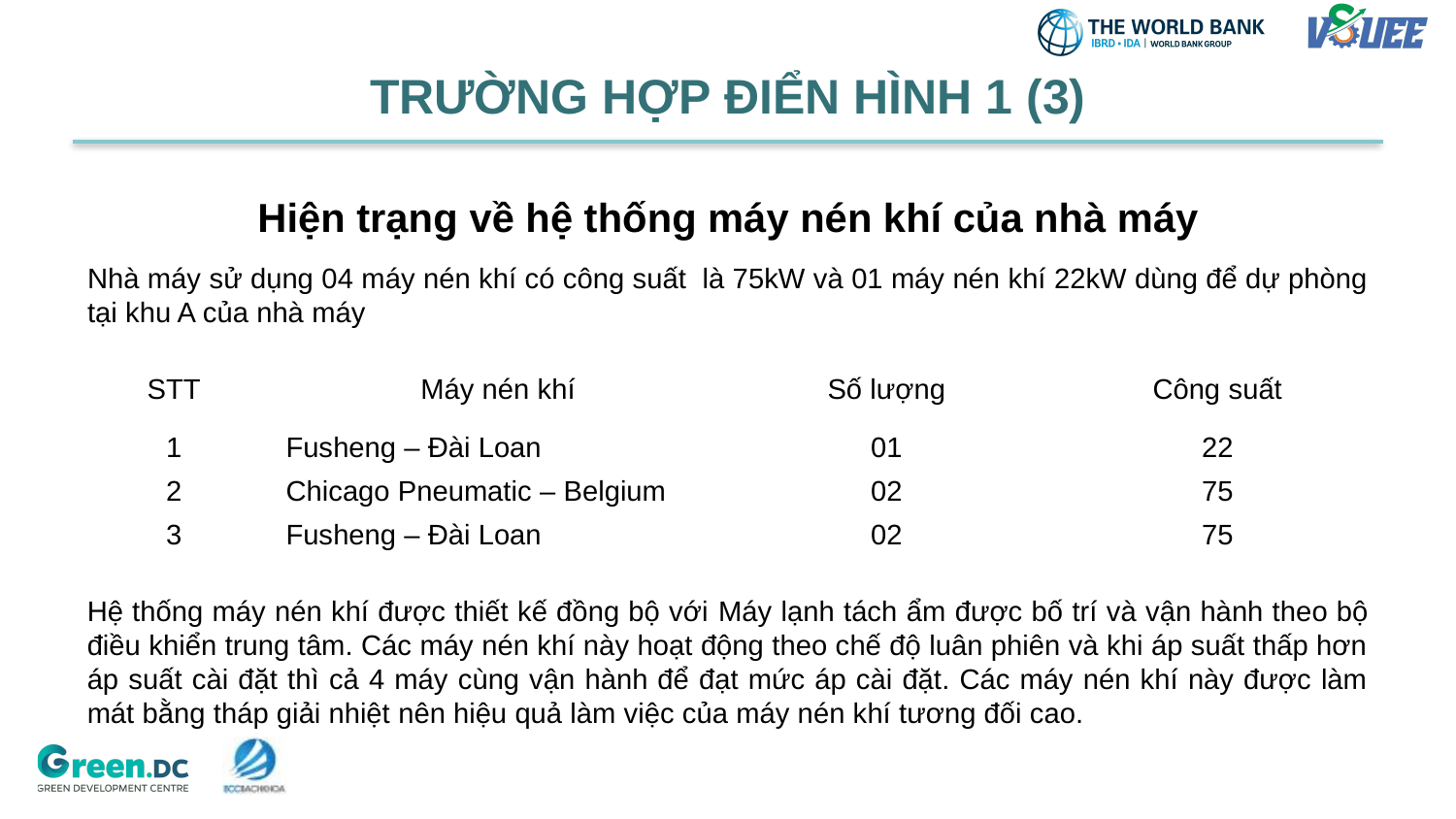

TRƯỜNG HỢP ĐIỂN HÌNH 1 (3)
# Hiện trạng về hệ thống máy nén khí của nhà máy
Nhà máy sử dụng 04 máy nén khí có công suất  là 75kW và 01 máy nén khí 22kW dùng để dự phòng tại khu A của nhà máy
| STT | Máy nén khí | Số lượng | Công suất |
| --- | --- | --- | --- |
| 1 | Fusheng – Đài Loan | 01 | 22 |
| 2 | Chicago Pneumatic – Belgium | 02 | 75 |
| 3 | Fusheng – Đài Loan | 02 | 75 |
Hệ thống máy nén khí được thiết kế đồng bộ với Máy lạnh tách ẩm được bố trí và vận hành theo bộ điều khiển trung tâm. Các máy nén khí này hoạt động theo chế độ luân phiên và khi áp suất thấp hơn áp suất cài đặt thì cả 4 máy cùng vận hành để đạt mức áp cài đặt. Các máy nén khí này được làm mát bằng tháp giải nhiệt nên hiệu quả làm việc của máy nén khí tương đối cao.